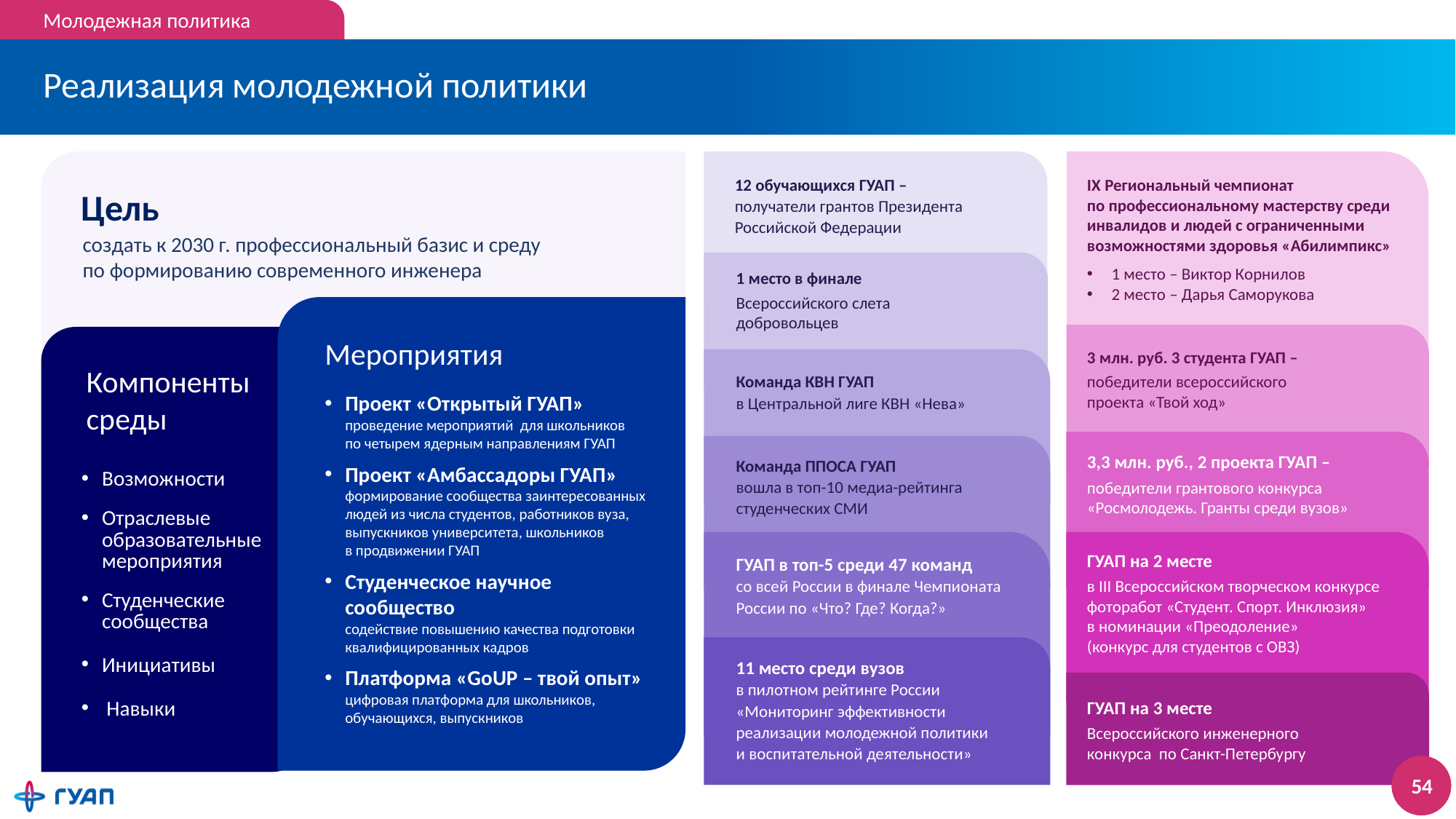

Молодежная политика
# Реализация молодежной политики

12 обучающихся ГУАП – получатели грантов Президента Российской Федерации
IX Региональный чемпионат
по профессиональному мастерству среди инвалидов и людей с ограниченными возможностями здоровья «Абилимпикс»
 1 место – Виктор Корнилов
 2 место – Дарья Саморукова
Цель
создать к 2030 г. профессиональный базис и среду
по формированию современного инженера

1 место в финале
Всероссийского слета добровольцев

Мероприятия
Проект «Открытый ГУАП»
проведение мероприятий  для школьников
по четырем ядерным направлениям ГУАП
Проект «Амбассадоры ГУАП»
формирование сообщества заинтересованных
людей из числа студентов, работников вуза, выпускников университета, школьников
в продвижении ГУАП
Студенческое научное сообщество
содействие повышению качества подготовки квалифицированных кадров
Платформа «GoUP – твой опыт» цифровая платформа для школьников,
обучающихся, выпускников

Компоненты
среды
Возможности
Отраслевые образовательные мероприятия
Студенческие
сообщества
Инициативы
 Навыки
3 млн. руб. 3 студента ГУАП –
победители всероссийского проекта «Твой ход»

Команда КВН ГУАП
в Центральной лиге КВН «Нева»

3,3 млн. руб., 2 проекта ГУАП –
победители грантового конкурса «Росмолодежь. Гранты среди вузов»
Команда ППОСА ГУАП
вошла в топ-10 медиа-рейтинга студенческих СМИ

ГУАП на 2 месте
в III Всероссийском творческом конкурсе фоторабот «Студент. Спорт. Инклюзия»
в номинации «Преодоление»
(конкурс для студентов с ОВЗ)
ГУАП в топ-5 среди 47 команд
со всей России в финале Чемпионата России по «Что? Где? Когда?»

11 место среди вузов
в пилотном рейтинге России «Мониторинг эффективности реализации молодежной политики
и воспитательной деятельности»

ГУАП на 3 месте
Всероссийского инженерного конкурса  по Санкт-Петербургу

54